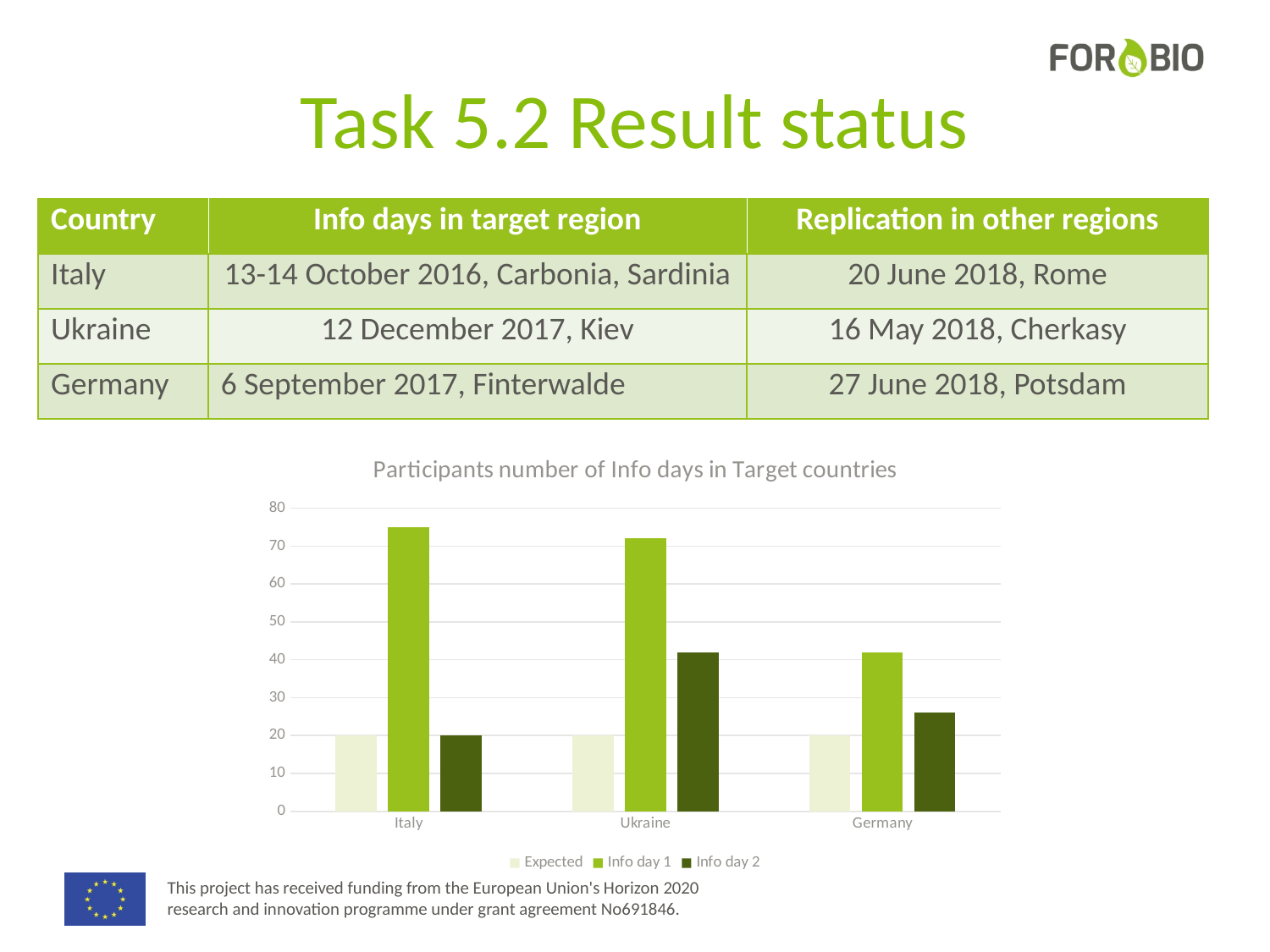

# Task 5.2 Result status
| Country | Info days in target region | Replication in other regions |
| --- | --- | --- |
| Italy | 13-14 October 2016, Carbonia, Sardinia | 20 June 2018, Rome |
| Ukraine | 12 December 2017, Kiev | 16 May 2018, Cherkasy |
| Germany | 6 September 2017, Finterwalde | 27 June 2018, Potsdam |

### Chart: Participants number of Info days in Target countries

| Category | Expected | Info day 1 | Info day 2 |
|---|---|---|---|
| Italy | 20.0 | 75.0 | 20.0 |
| Ukraine | 20.0 | 72.0 | 42.0 |
| Germany | 20.0 | 42.0 | 26.0 |